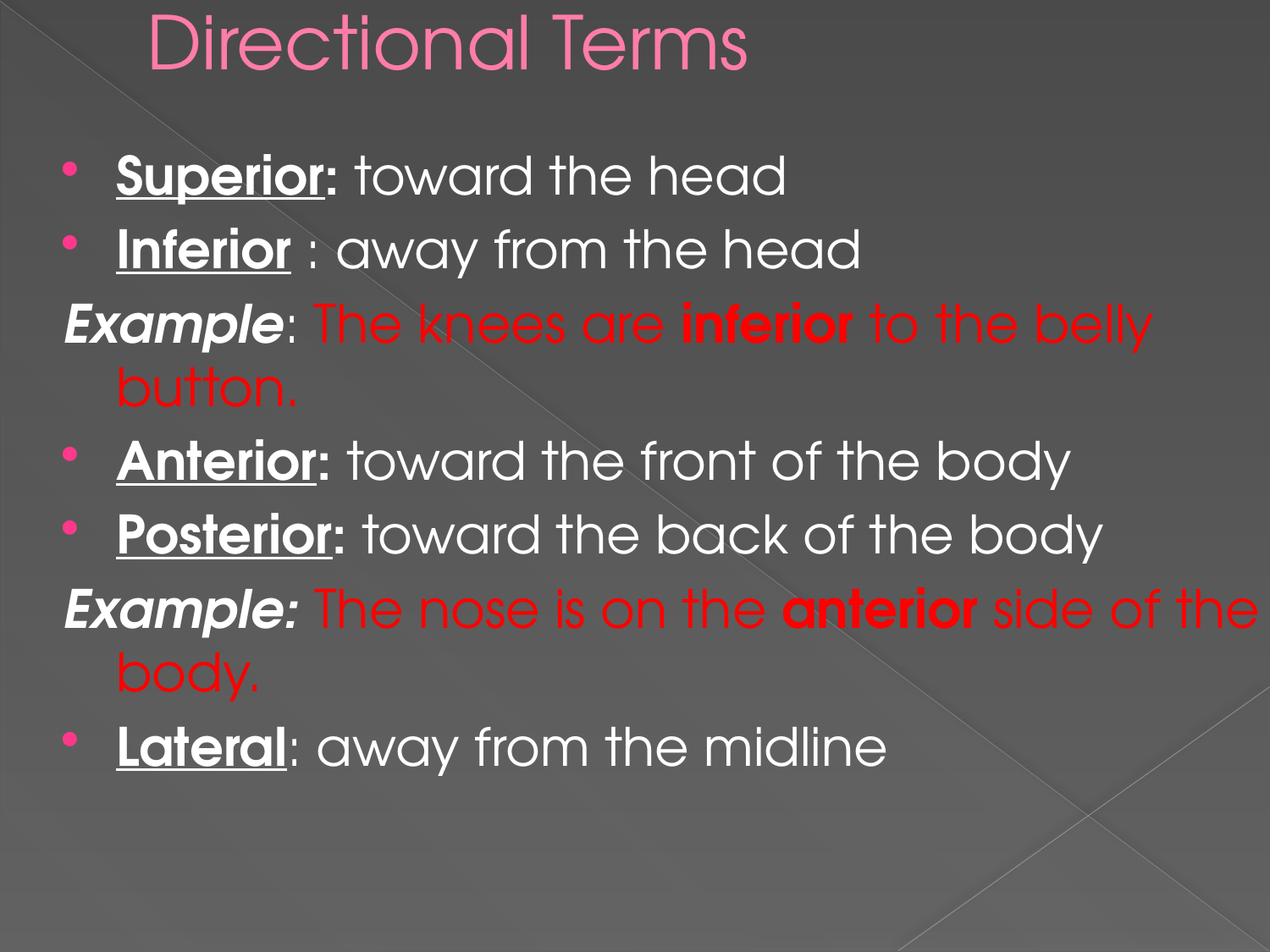

# Directional Terms
Superior: toward the head
Inferior : away from the head
Example: The knees are inferior to the belly button.
Anterior: toward the front of the body
Posterior: toward the back of the body
Example: The nose is on the anterior side of the body.
Lateral: away from the midline